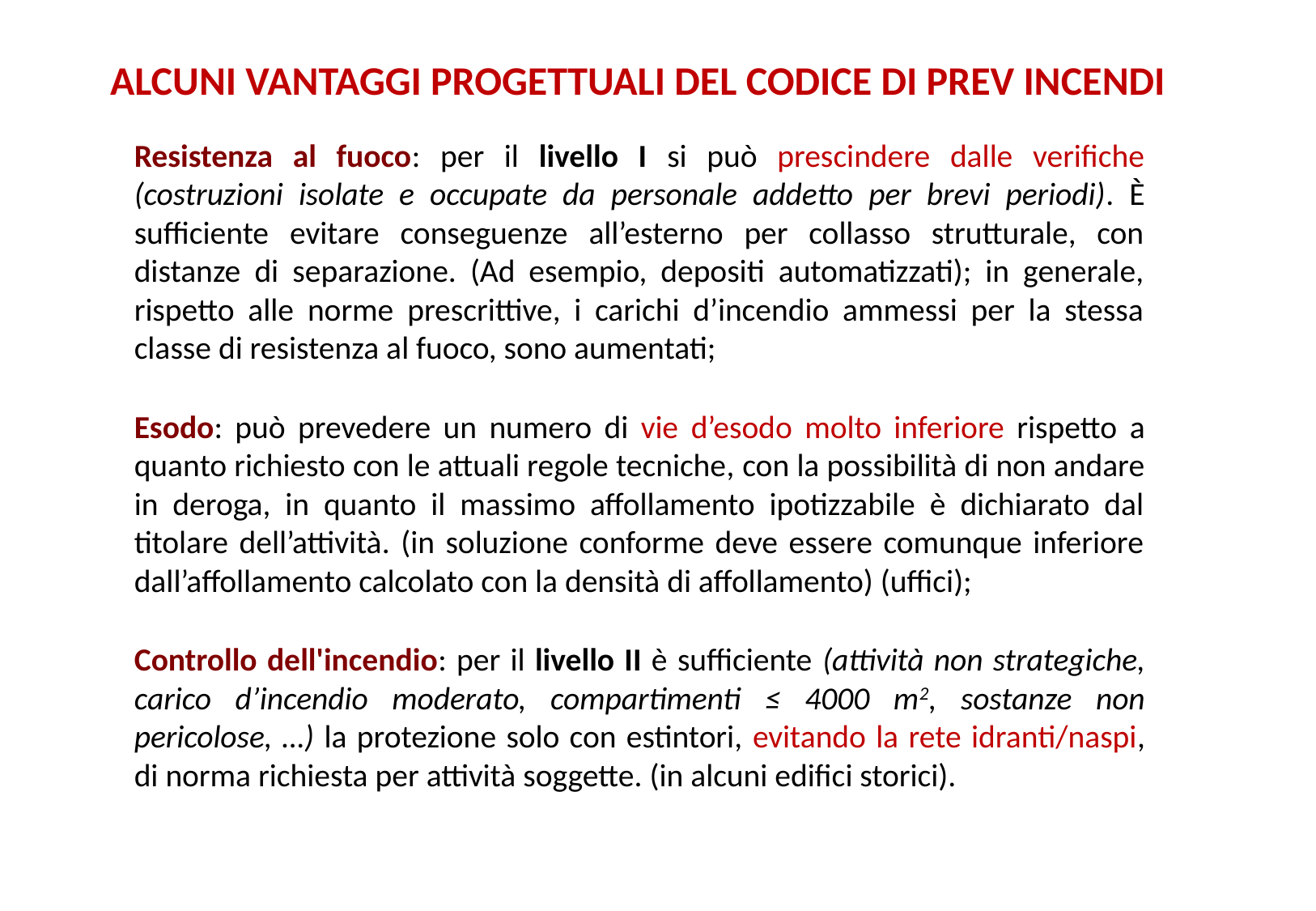

ALCUNI VANTAGGI PROGETTUALI DEL CODICE DI PREV INCENDI
Resistenza al fuoco: per il livello I si può prescindere dalle verifiche (costruzioni isolate e occupate da personale addetto per brevi periodi). È sufficiente evitare conseguenze all’esterno per collasso strutturale, con distanze di separazione. (Ad esempio, depositi automatizzati); in generale, rispetto alle norme prescrittive, i carichi d’incendio ammessi per la stessa classe di resistenza al fuoco, sono aumentati;
Esodo: può prevedere un numero di vie d’esodo molto inferiore rispetto a quanto richiesto con le attuali regole tecniche, con la possibilità di non andare in deroga, in quanto il massimo affollamento ipotizzabile è dichiarato dal titolare dell’attività. (in soluzione conforme deve essere comunque inferiore dall’affollamento calcolato con la densità di affollamento) (uffici);
Controllo dell'incendio: per il livello II è sufficiente (attività non strategiche, carico d’incendio moderato, compartimenti ≤ 4000 m2, sostanze non pericolose, …) la protezione solo con estintori, evitando la rete idranti/naspi, di norma richiesta per attività soggette. (in alcuni edifici storici).